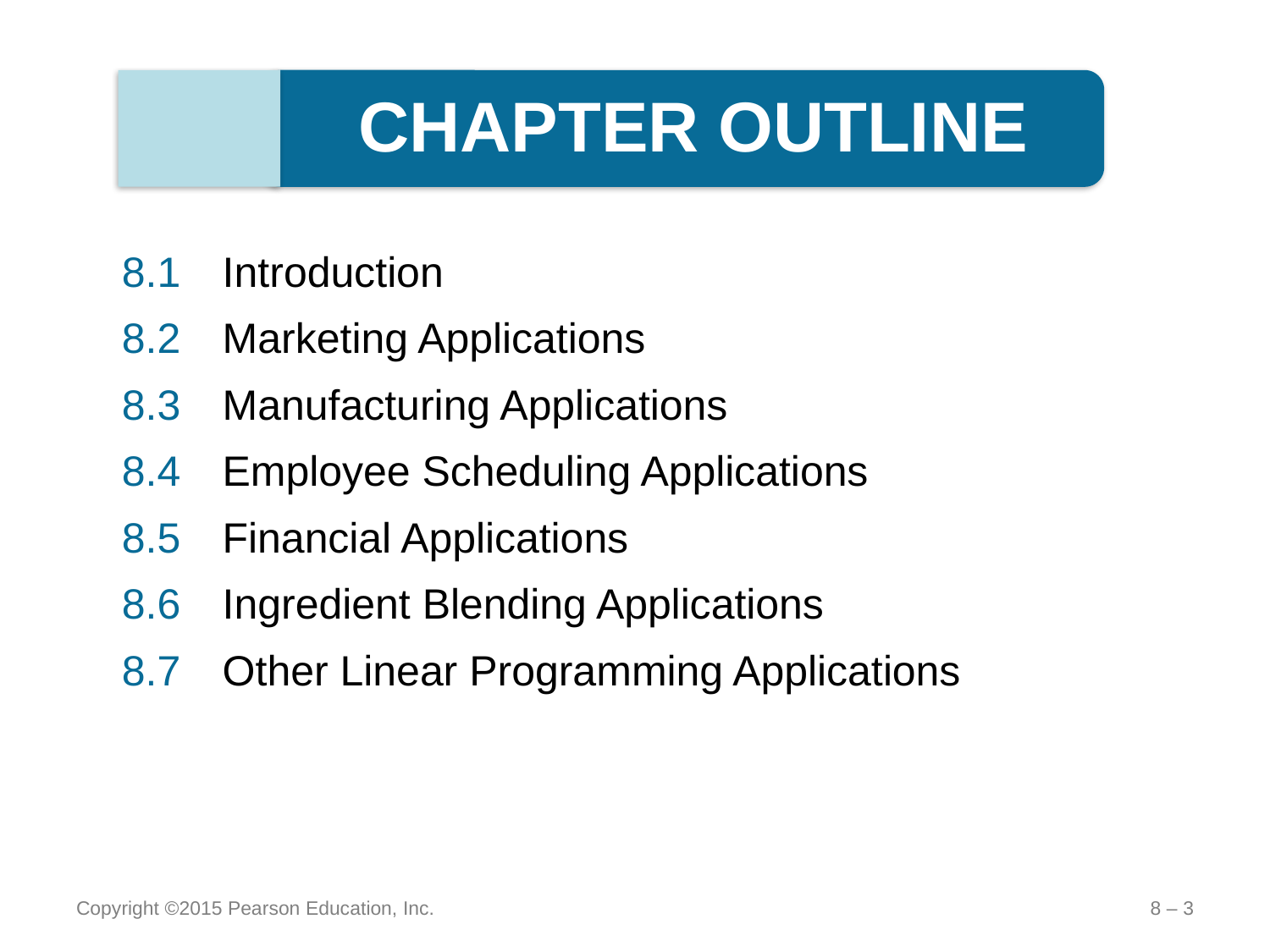

CHAPTER OUTLINE
8.1	Introduction
8.2	Marketing Applications
8.3	Manufacturing Applications
8.4	Employee Scheduling Applications
8.5	Financial Applications
8.6	Ingredient Blending Applications
8.7	Other Linear Programming Applications

Copyright ©2015 Pearson Education, Inc.
8 – 3